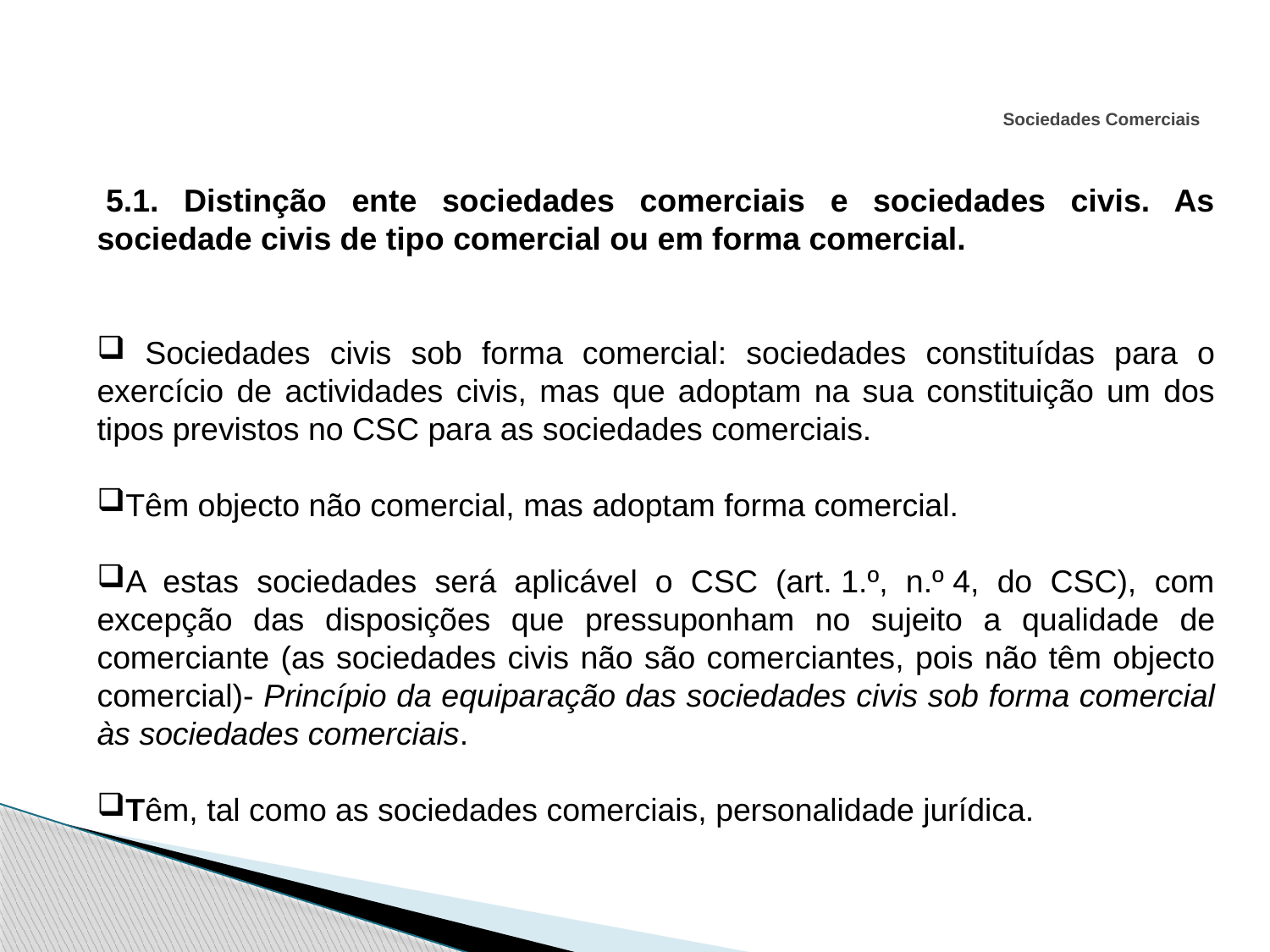

# Sociedades Comerciais

 5.1. Distinção ente sociedades comerciais e sociedades civis. As sociedade civis de tipo comercial ou em forma comercial.

 Sociedades civis sob forma comercial: sociedades constituídas para o exercício de actividades civis, mas que adoptam na sua constituição um dos tipos previstos no CSC para as sociedades comerciais.

Têm objecto não comercial, mas adoptam forma comercial.

A estas sociedades será aplicável o CSC (art. 1.º, n.º 4, do CSC), com excepção das disposições que pressuponham no sujeito a qualidade de comerciante (as sociedades civis não são comerciantes, pois não têm objecto comercial)- Princípio da equiparação das sociedades civis sob forma comercial às sociedades comerciais.

Têm, tal como as sociedades comerciais, personalidade jurídica.